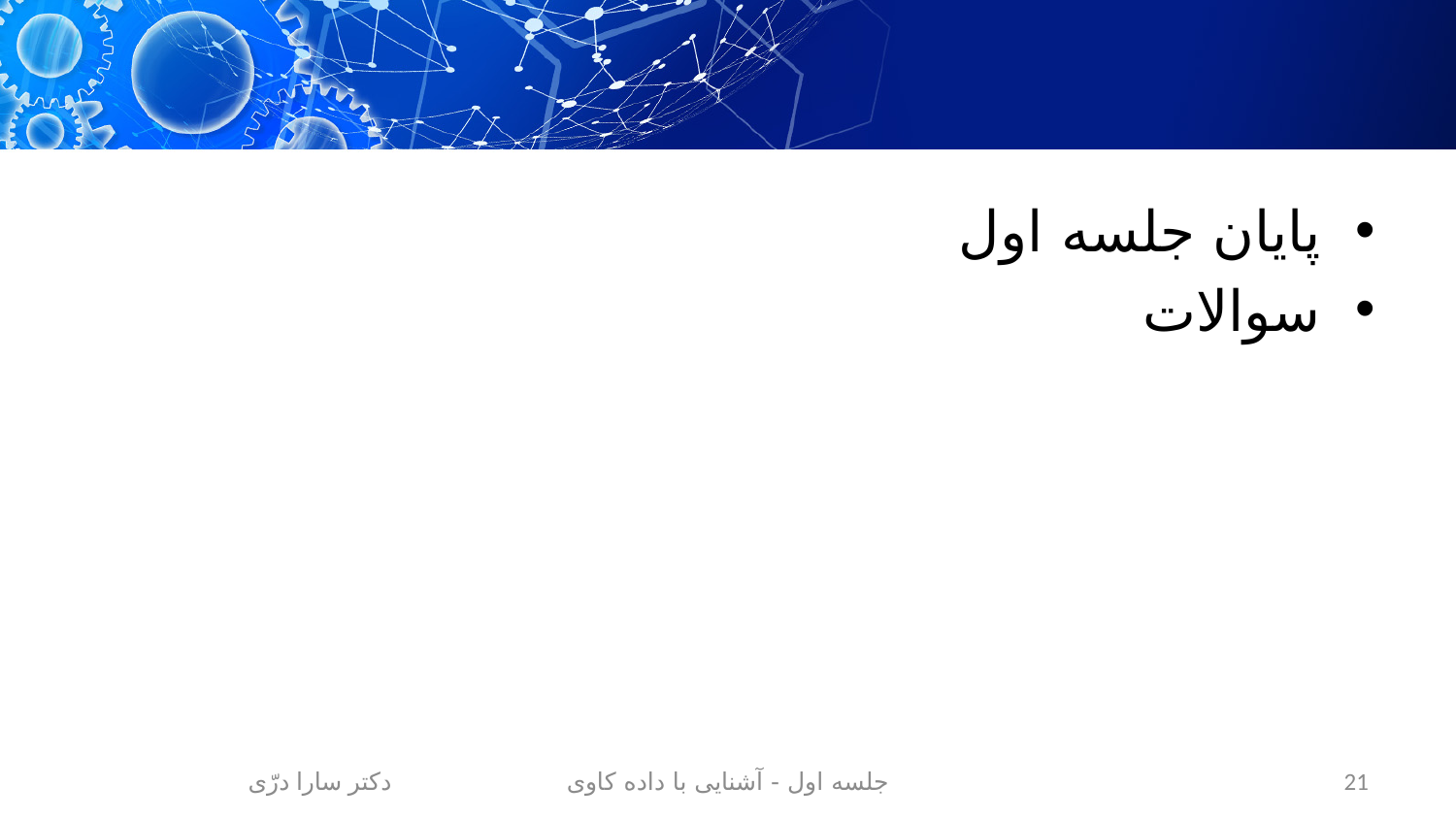

#
پایان جلسه اول
سوالات

دکتر سارا درّی
جلسه اول - آشنایی با داده کاوی
21